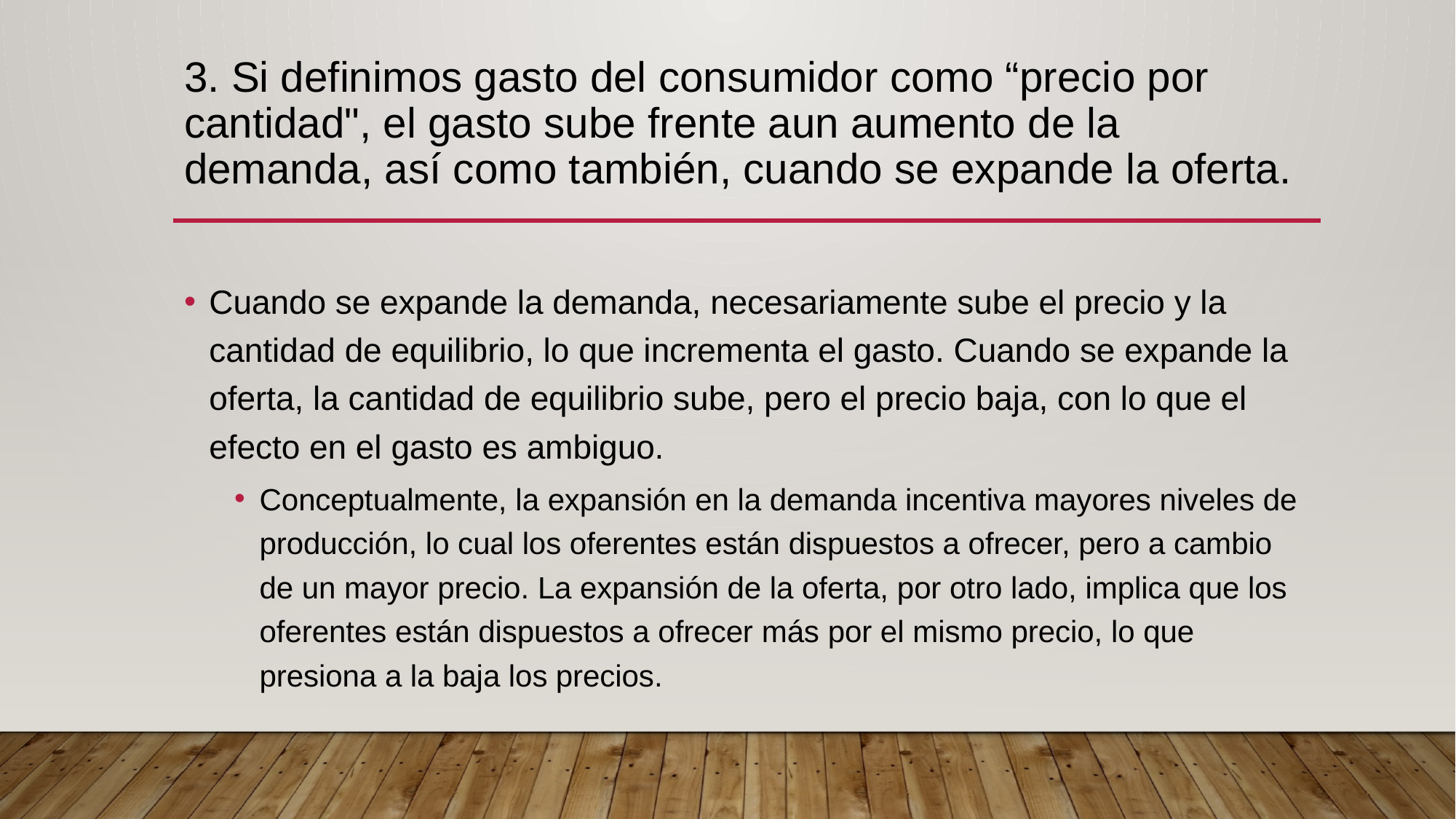

# 3. Si definimos gasto del consumidor como “precio por cantidad", el gasto sube frente aun aumento de la demanda, así como también, cuando se expande la oferta.
Cuando se expande la demanda, necesariamente sube el precio y la cantidad de equilibrio, lo que incrementa el gasto. Cuando se expande la oferta, la cantidad de equilibrio sube, pero el precio baja, con lo que el efecto en el gasto es ambiguo.
Conceptualmente, la expansión en la demanda incentiva mayores niveles de producción, lo cual los oferentes están dispuestos a ofrecer, pero a cambio de un mayor precio. La expansión de la oferta, por otro lado, implica que los oferentes están dispuestos a ofrecer más por el mismo precio, lo que presiona a la baja los precios.